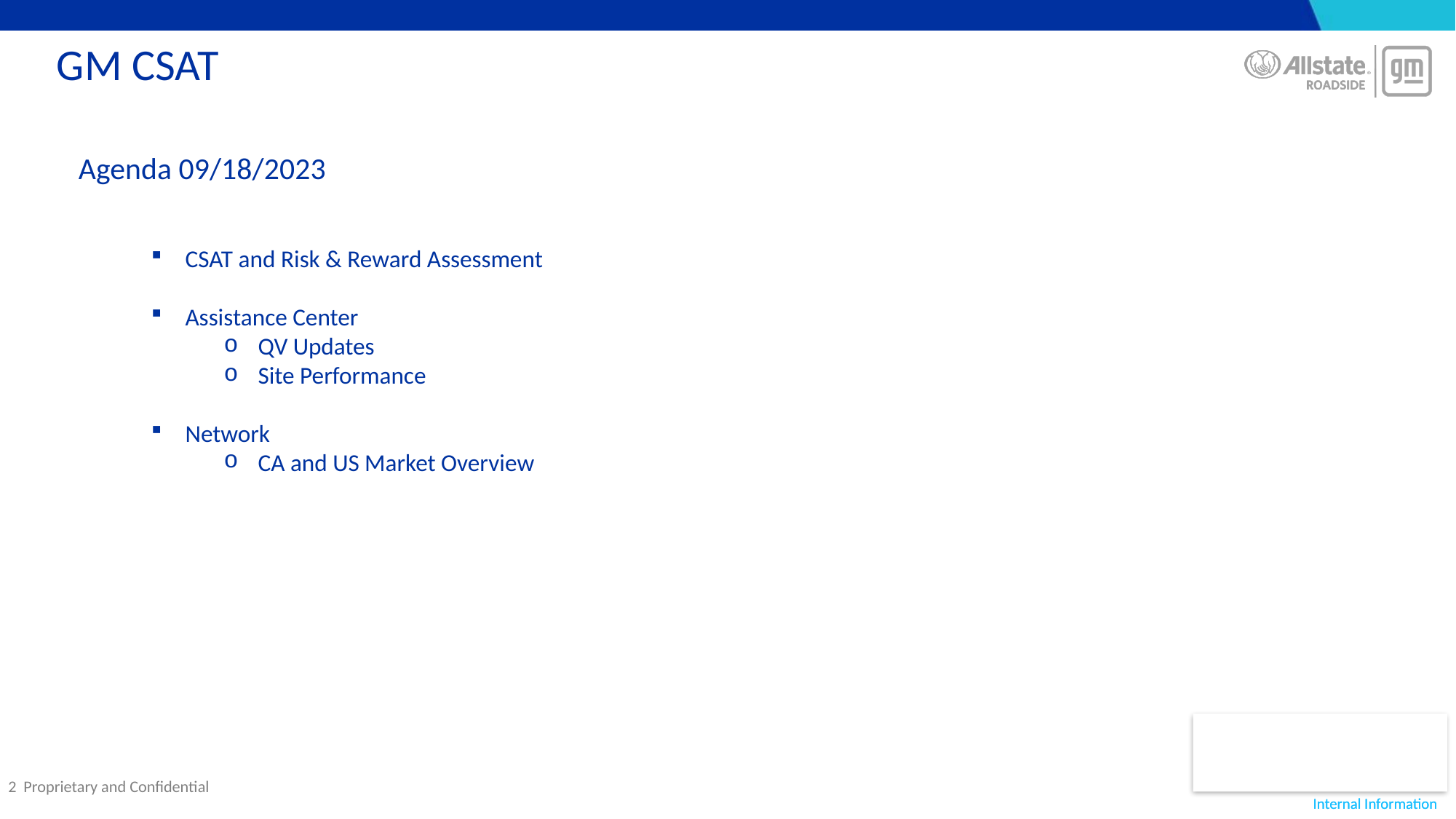

# GM CSAT
Agenda 09/18/2023

CSAT and Risk & Reward Assessment

Assistance Center
QV Updates
Site Performance

Network
CA and US Market Overview